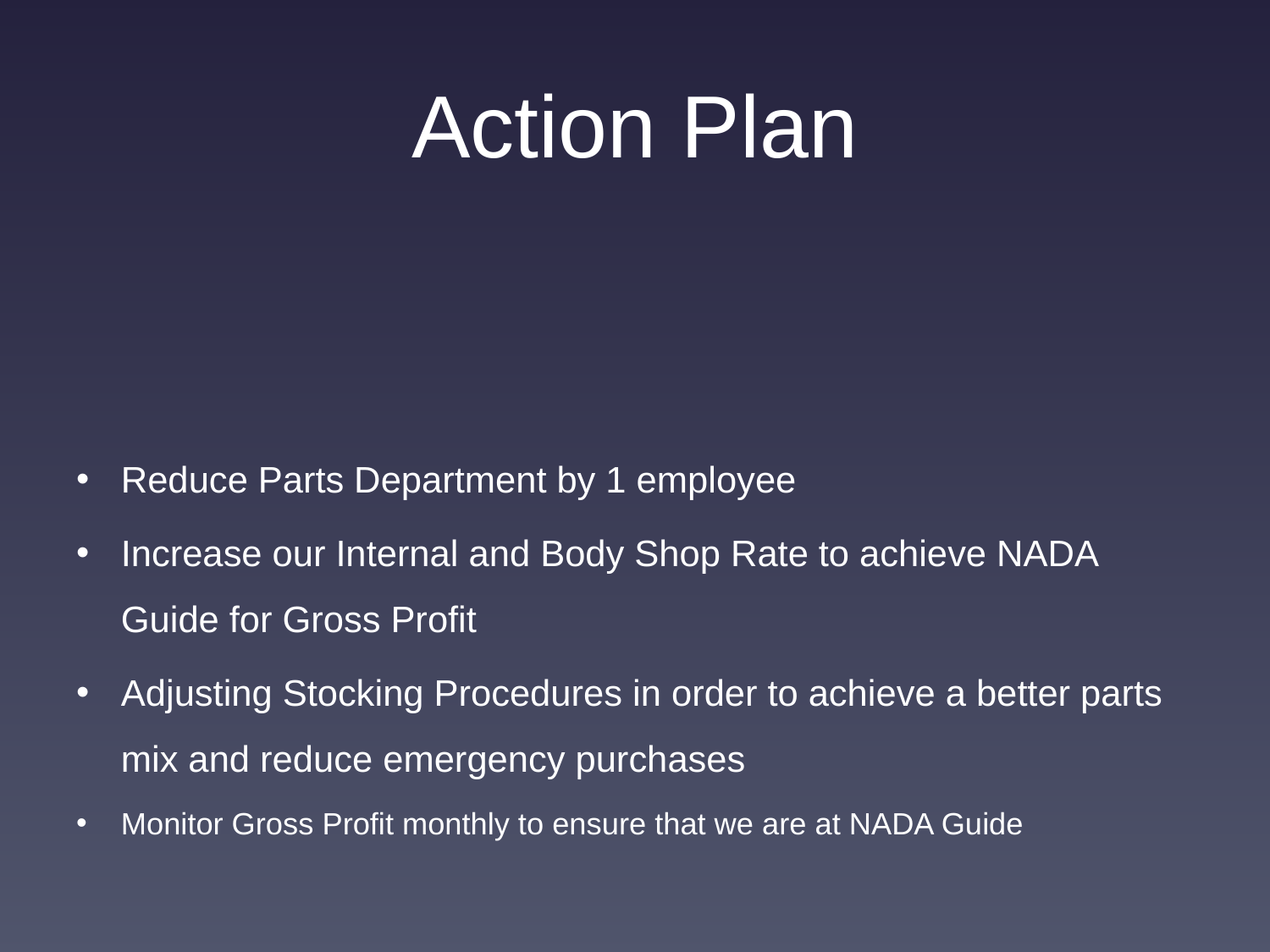

# Action Plan

Reduce Parts Department by 1 employee
Increase our Internal and Body Shop Rate to achieve NADA Guide for Gross Profit
Adjusting Stocking Procedures in order to achieve a better parts mix and reduce emergency purchases
Monitor Gross Profit monthly to ensure that we are at NADA Guide